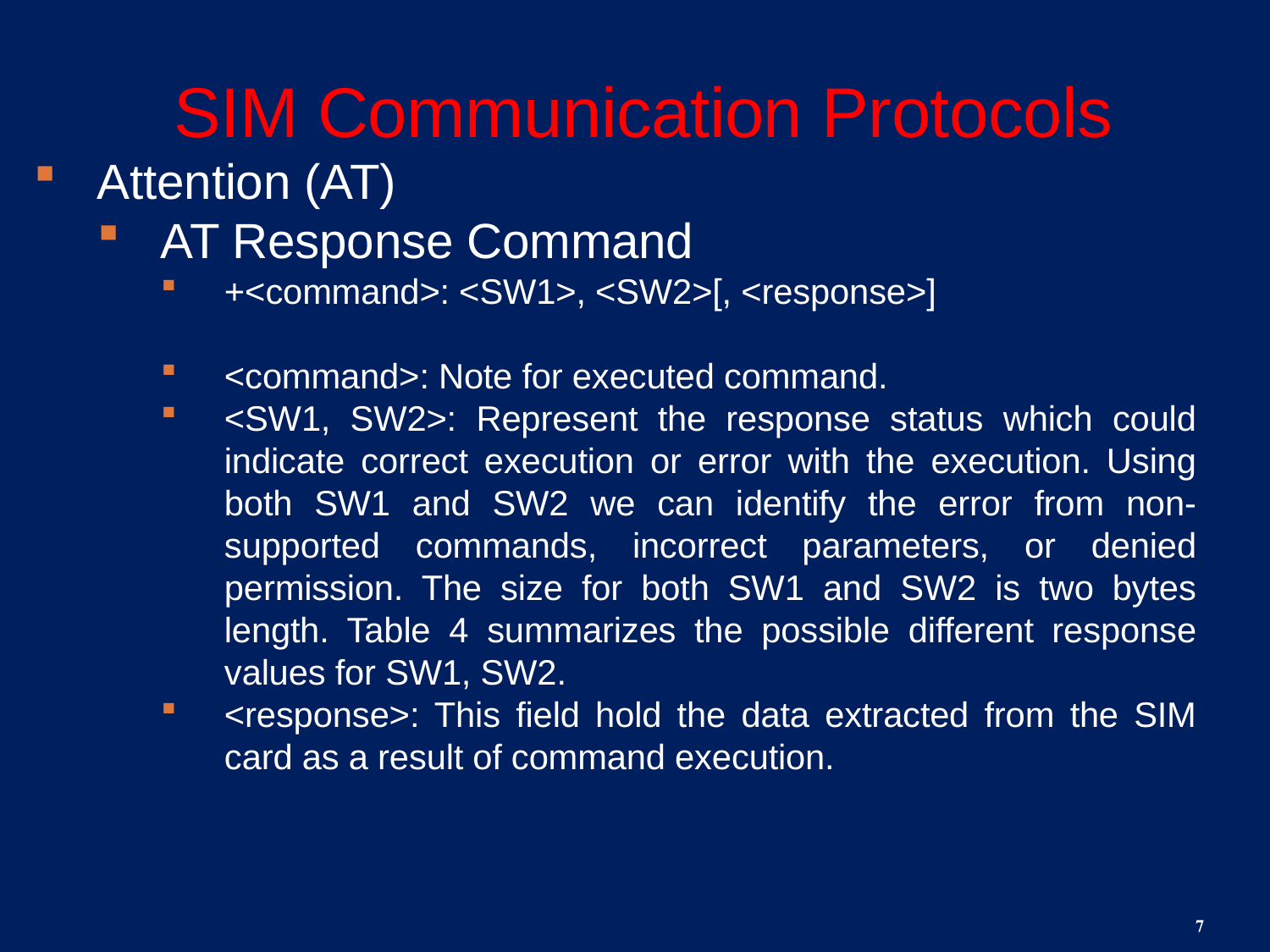

# SIM Communication Protocols
Attention (AT)
AT Response Command
+<command>: <SW1>, <SW2>[, <response>]

<command>: Note for executed command.
<SW1, SW2>: Represent the response status which could indicate correct execution or error with the execution. Using both SW1 and SW2 we can identify the error from non-supported commands, incorrect parameters, or denied permission. The size for both SW1 and SW2 is two bytes length. Table 4 summarizes the possible different response values for SW1, SW2.
<response>: This field hold the data extracted from the SIM card as a result of command execution.